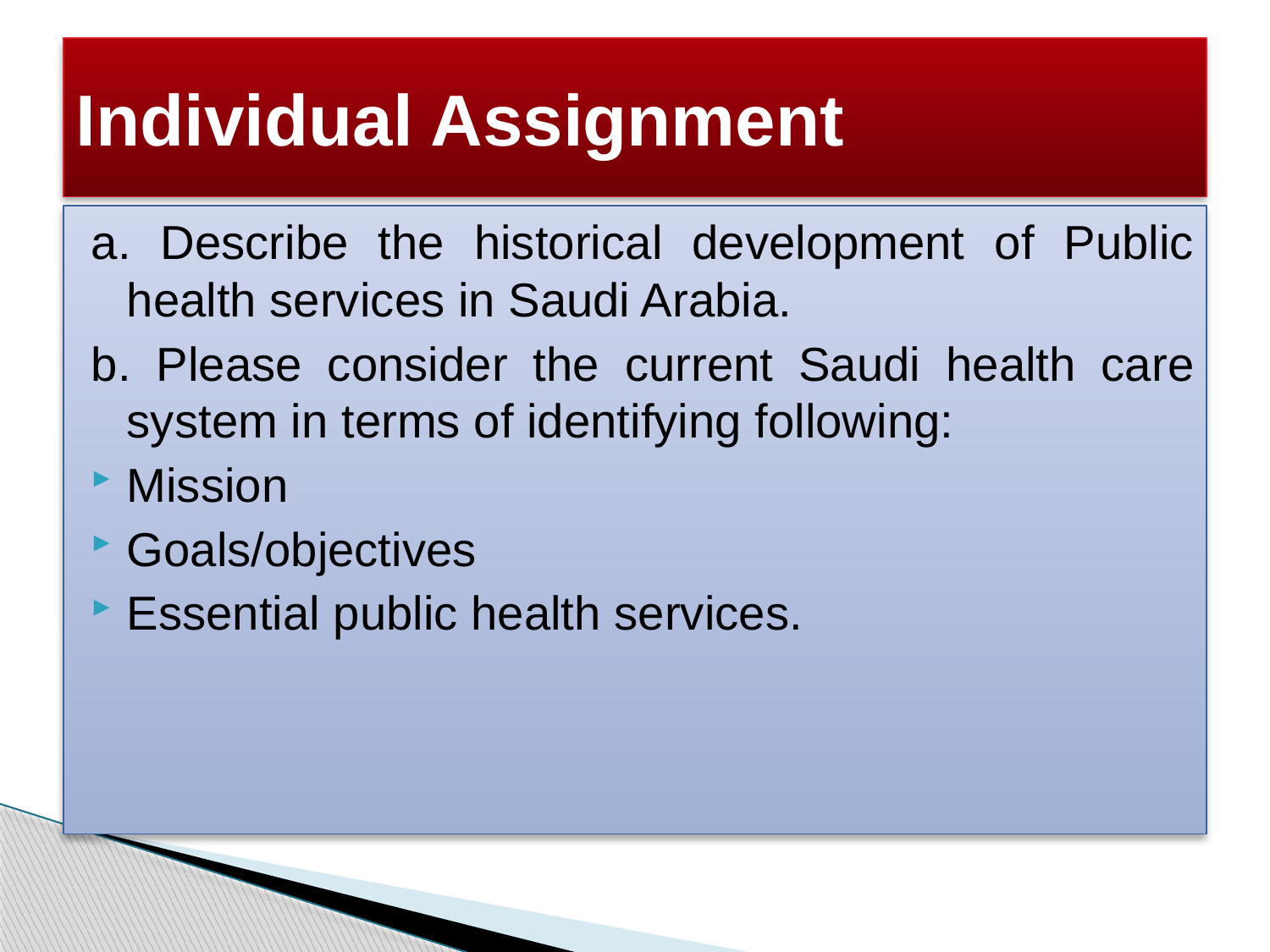

# Individual Assignment
a. Describe the historical development of Public health services in Saudi Arabia.
b. Please consider the current Saudi health care system in terms of identifying following:
Mission
Goals/objectives
Essential public health services.